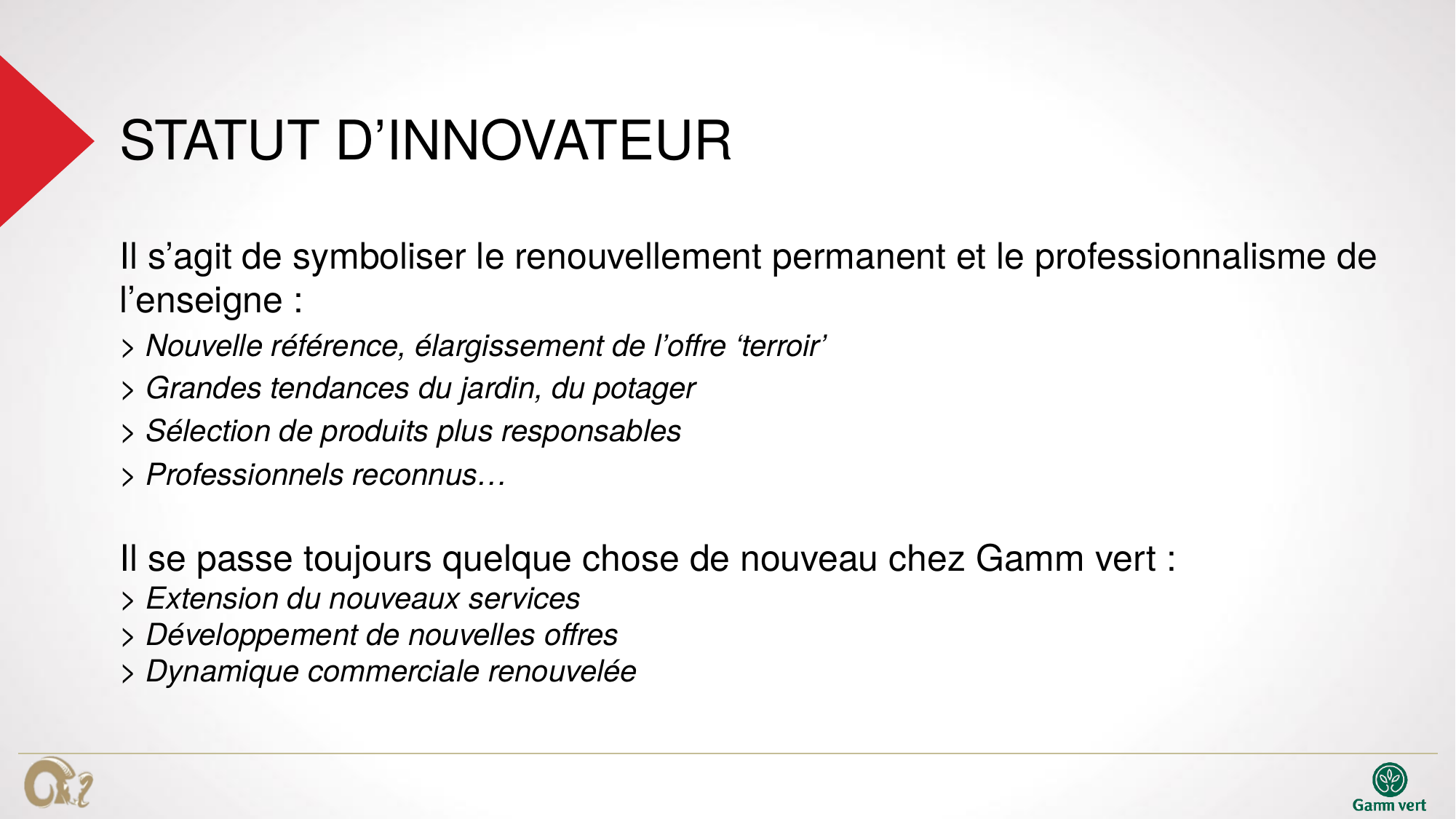

STATUT D’INNOVATEUR
Il s’agit de symboliser le renouvellement permanent et le professionnalisme de l’enseigne :
> Nouvelle référence, élargissement de l’offre ‘terroir’
> Grandes tendances du jardin, du potager
> Sélection de produits plus responsables
> Professionnels reconnus…
Il se passe toujours quelque chose de nouveau chez Gamm vert :
> Extension du nouveaux services
> Développement de nouvelles offres
> Dynamique commerciale renouvelée